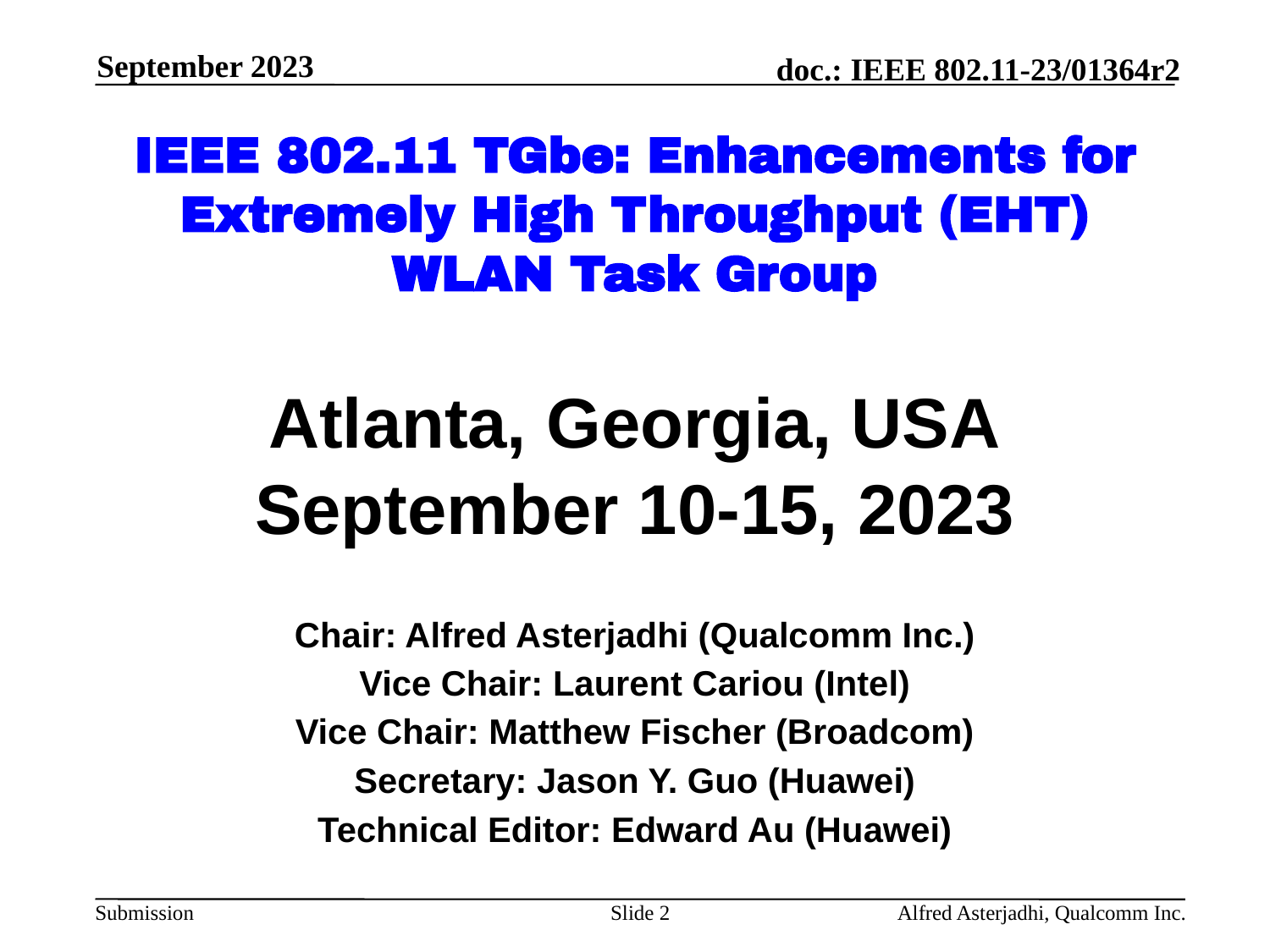

September 2023
# IEEE 802.11 TGbe: Enhancements for Extremely High Throughput (EHT) WLAN Task Group
Atlanta, Georgia, USA
September 10-15, 2023

Chair: Alfred Asterjadhi (Qualcomm Inc.)
Vice Chair: Laurent Cariou (Intel)
Vice Chair: Matthew Fischer (Broadcom)
Secretary: Jason Y. Guo (Huawei)
Technical Editor: Edward Au (Huawei)

Slide 2
Alfred Asterjadhi, Qualcomm Inc.